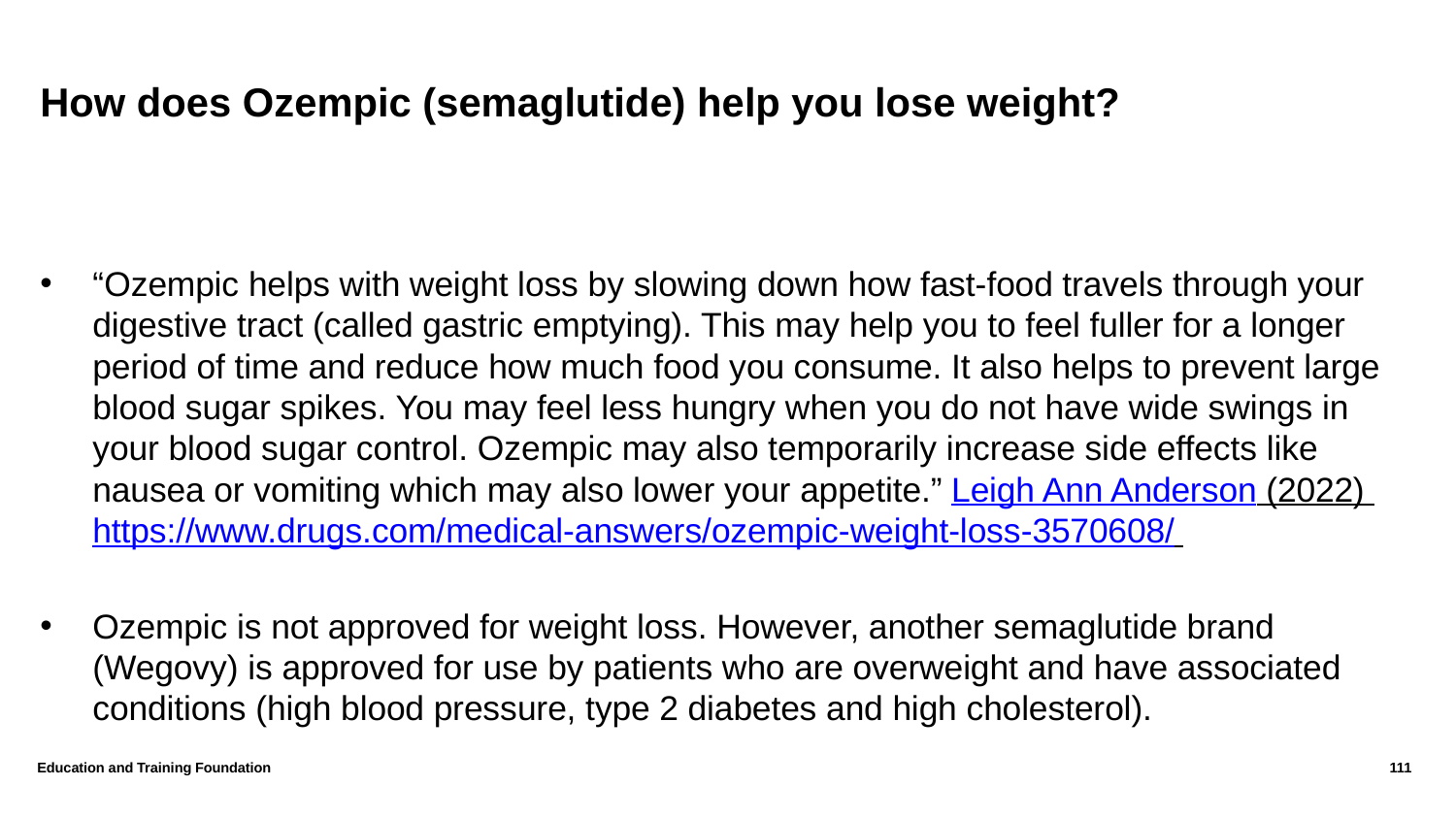

# How does Ozempic (semaglutide) help you lose weight?
“Ozempic helps with weight loss by slowing down how fast-food travels through your digestive tract (called gastric emptying). This may help you to feel fuller for a longer period of time and reduce how much food you consume. It also helps to prevent large blood sugar spikes. You may feel less hungry when you do not have wide swings in your blood sugar control. Ozempic may also temporarily increase side effects like nausea or vomiting which may also lower your appetite.” Leigh Ann Anderson (2022) https://www.drugs.com/medical-answers/ozempic-weight-loss-3570608/

Ozempic is not approved for weight loss. However, another semaglutide brand (Wegovy) is approved for use by patients who are overweight and have associated conditions (high blood pressure, type 2 diabetes and high cholesterol).

Education and Training Foundation
111